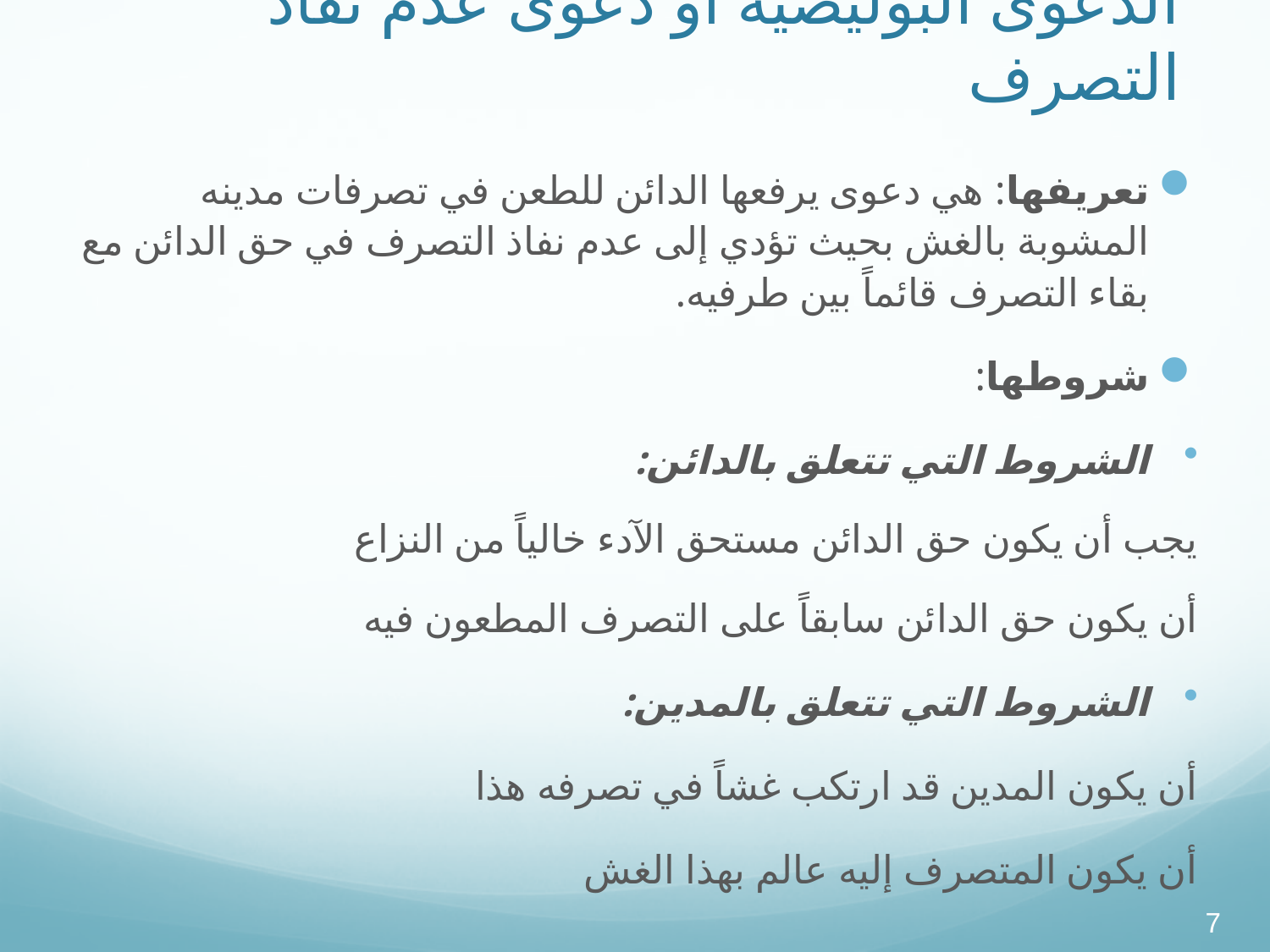

# الدعوى البوليصية أو دعوى عدم نفاذ التصرف
تعريفها: هي دعوى يرفعها الدائن للطعن في تصرفات مدينه المشوبة بالغش بحيث تؤدي إلى عدم نفاذ التصرف في حق الدائن مع بقاء التصرف قائماً بين طرفيه.
شروطها:
الشروط التي تتعلق بالدائن:
يجب أن يكون حق الدائن مستحق الآدء خالياً من النزاع
أن يكون حق الدائن سابقاً على التصرف المطعون فيه
الشروط التي تتعلق بالمدين:
أن يكون المدين قد ارتكب غشاً في تصرفه هذا
أن يكون المتصرف إليه عالم بهذا الغش

7